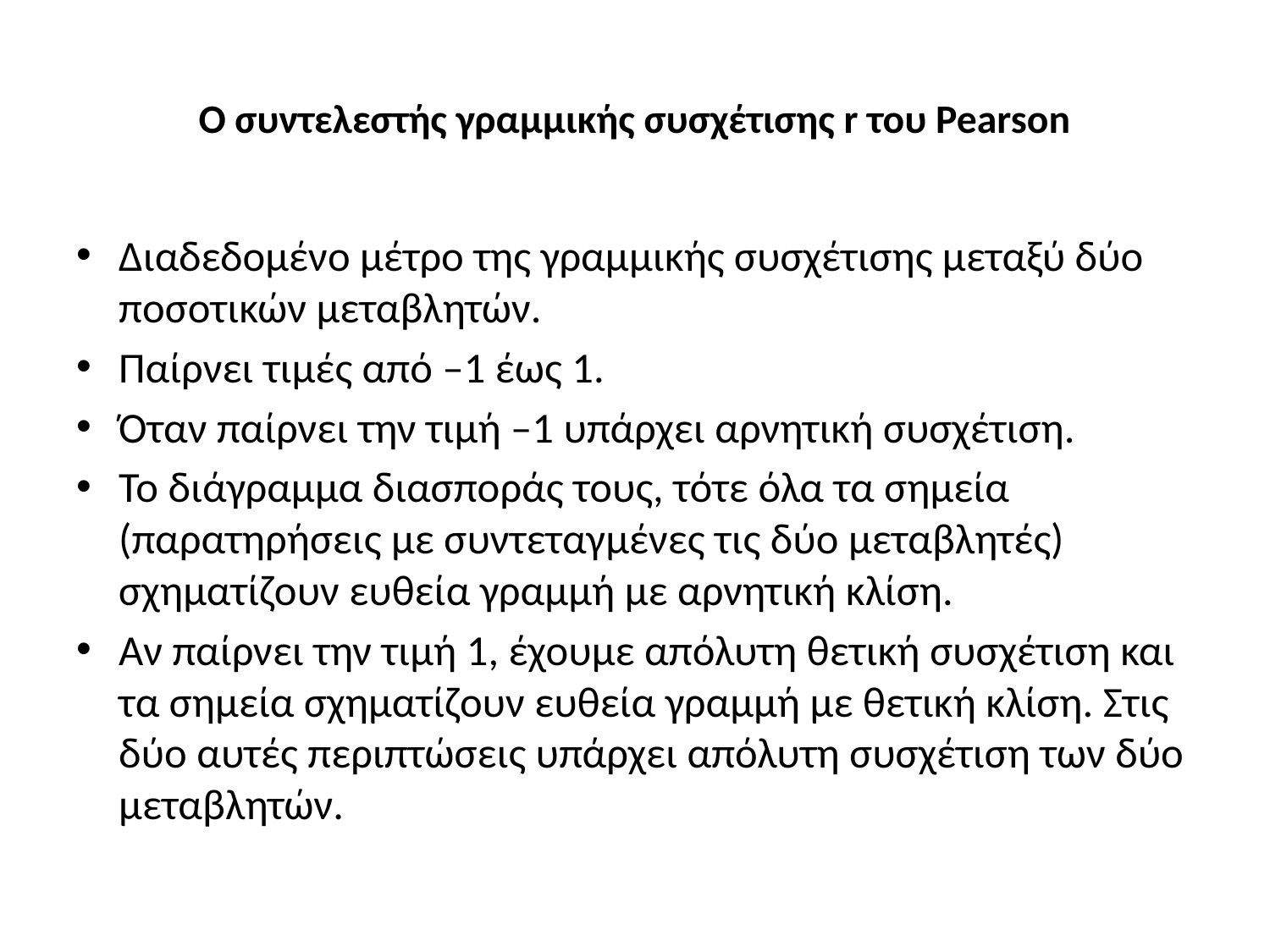

# O συντελεστής γραμμικής συσχέτισης r του Pearson
Διαδεδομένο μέτρο της γραμμικής συσχέτισης μεταξύ δύο ποσοτικών μεταβλητών.
Παίρνει τιμές από –1 έως 1.
Όταν παίρνει την τιμή –1 υπάρχει αρνητική συσχέτιση.
Το διάγραμμα διασποράς τους, τότε όλα τα σημεία (παρατηρήσεις με συντεταγμένες τις δύο μεταβλητές) σχηματίζουν ευθεία γραμμή με αρνητική κλίση.
Αν παίρνει την τιμή 1, έχουμε απόλυτη θετική συσχέτιση και τα σημεία σχηματίζουν ευθεία γραμμή με θετική κλίση. Στις δύο αυτές περιπτώσεις υπάρχει απόλυτη συσχέτιση των δύο μεταβλητών.